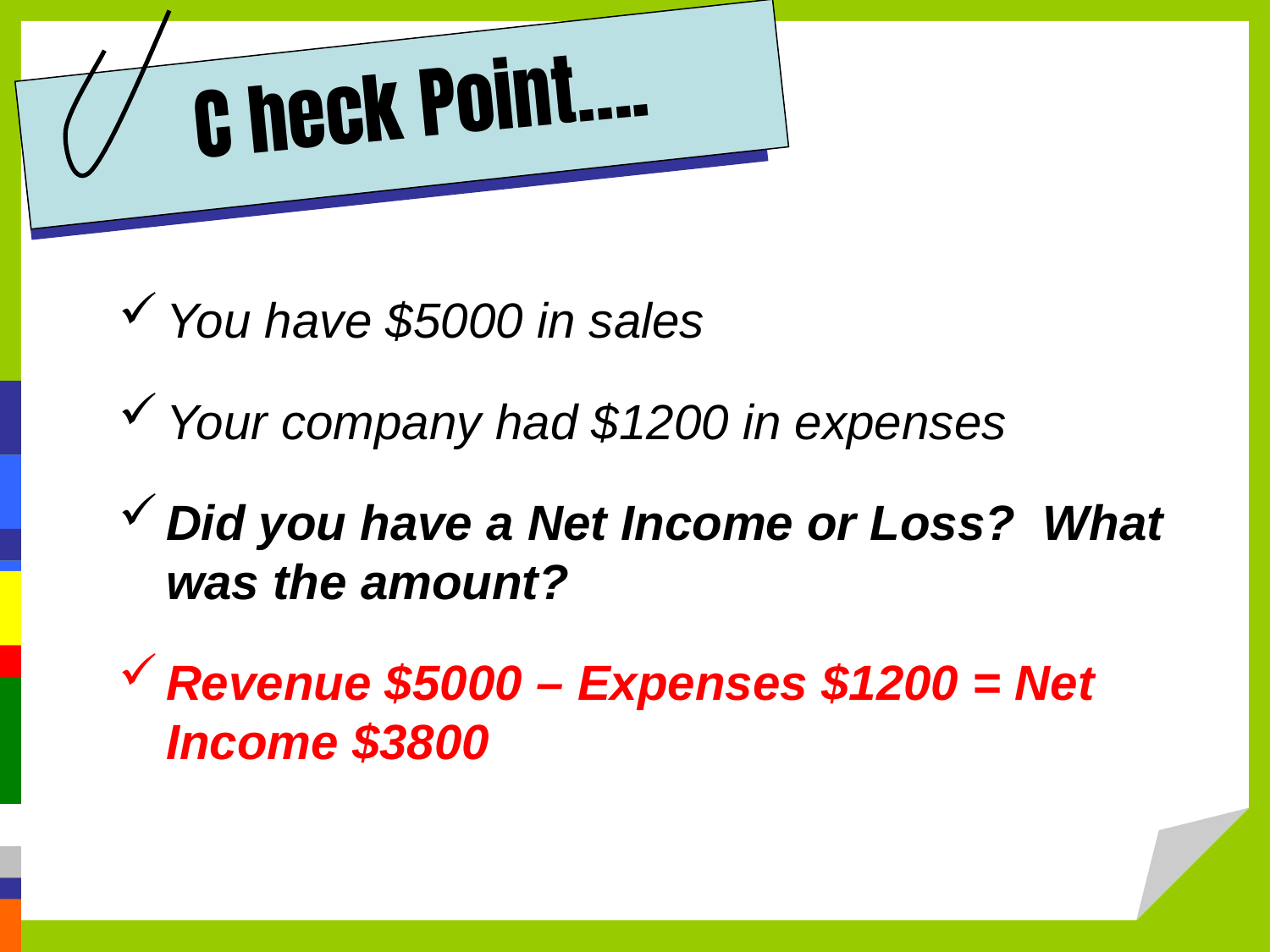

C heck Point….

You have $5000 in sales
Your company had $1200 in expenses
Did you have a Net Income or Loss?  What was the amount?
Revenue $5000 – Expenses $1200 = Net Income $3800